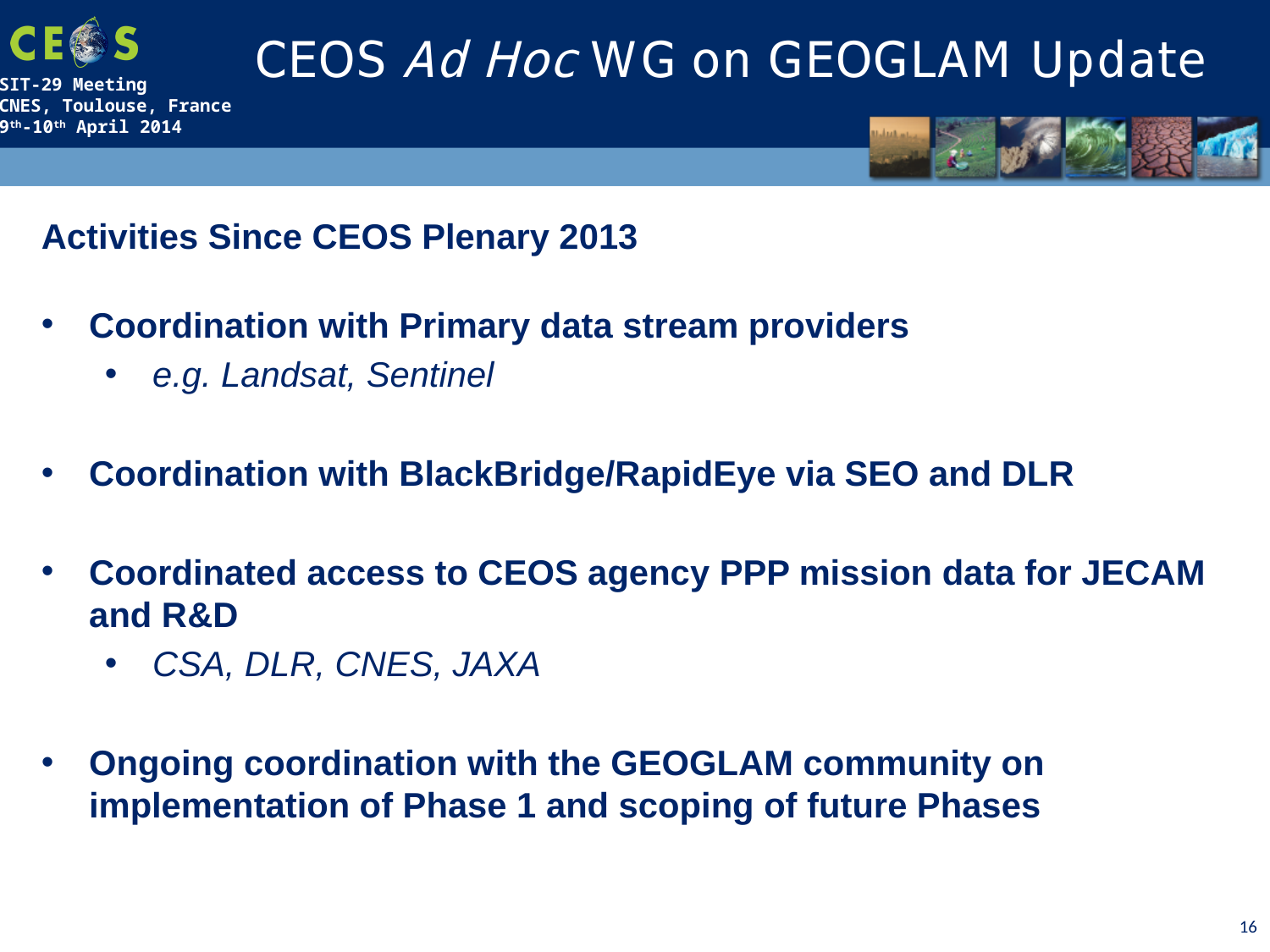

CEOS Ad Hoc WG on GEOGLAM Update
Activities Since CEOS Plenary 2013
Coordination with Primary data stream providers
e.g. Landsat, Sentinel

Coordination with BlackBridge/RapidEye via SEO and DLR

Coordinated access to CEOS agency PPP mission data for JECAM and R&D
CSA, DLR, CNES, JAXA

Ongoing coordination with the GEOGLAM community on implementation of Phase 1 and scoping of future Phases

16